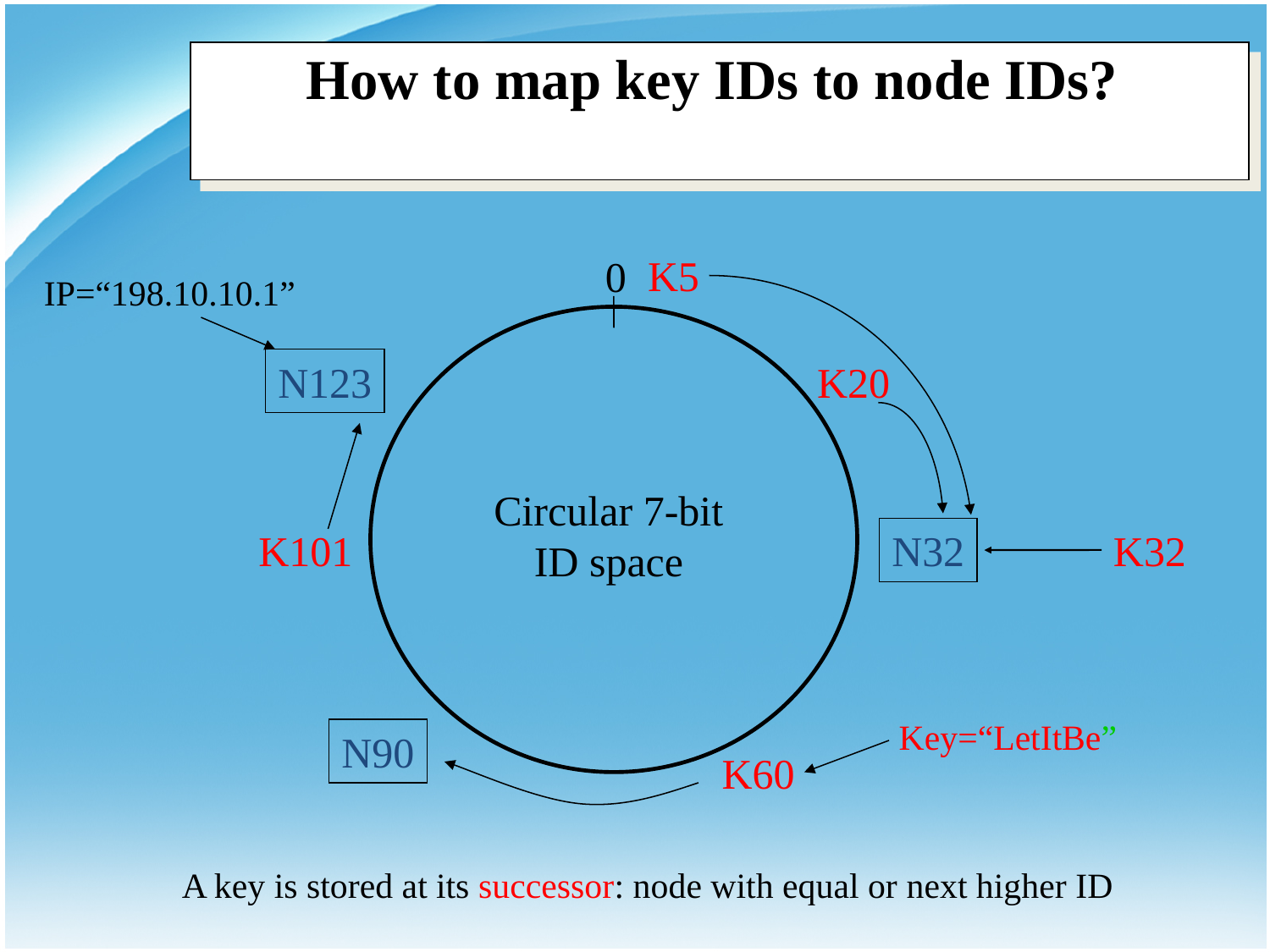

How to map key IDs to node IDs?

0
K5
IP=“198.10.10.1”

N123
K20

Circular 7-bit
ID space
K32
K101
N32

Key=“LetItBe”
N90

K60

A key is stored at its successor: node with equal or next higher ID